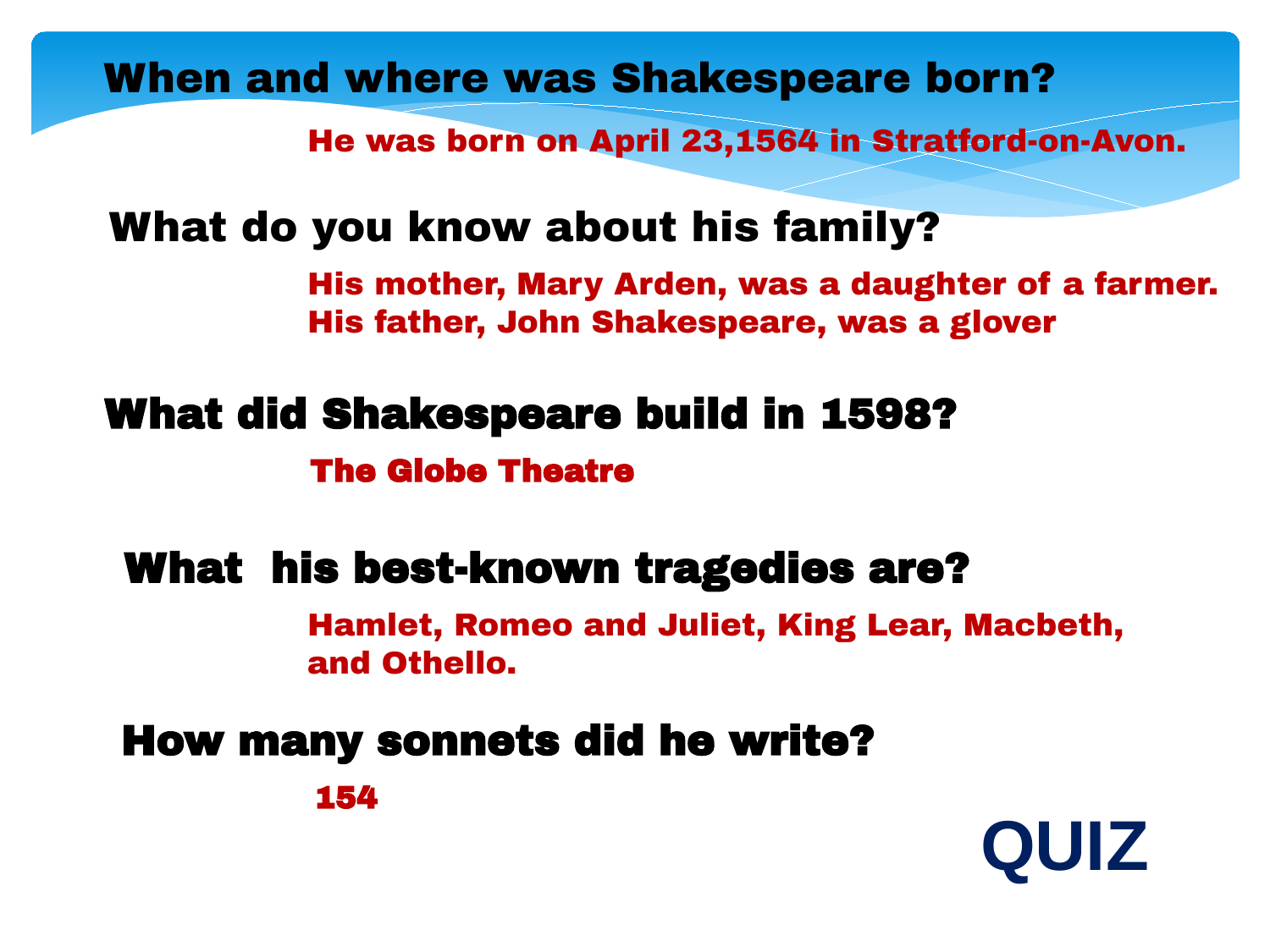

When and where was Shakespeare born?
He was born on April 23,1564 in Stratford-on-Avon.
What do you know about his family?
His mother, Mary Arden, was a daugh­ter of a farmer.
His father, John Shakespeare, was a glover
What did Shakespeare build in 1598?
The Globe Theatre
What  his best-known tragedies are?
Hamlet, Romeo and Juliet, King Lear, Macbeth, and Othello.
How many sonnets did he write?
154
QUIZ